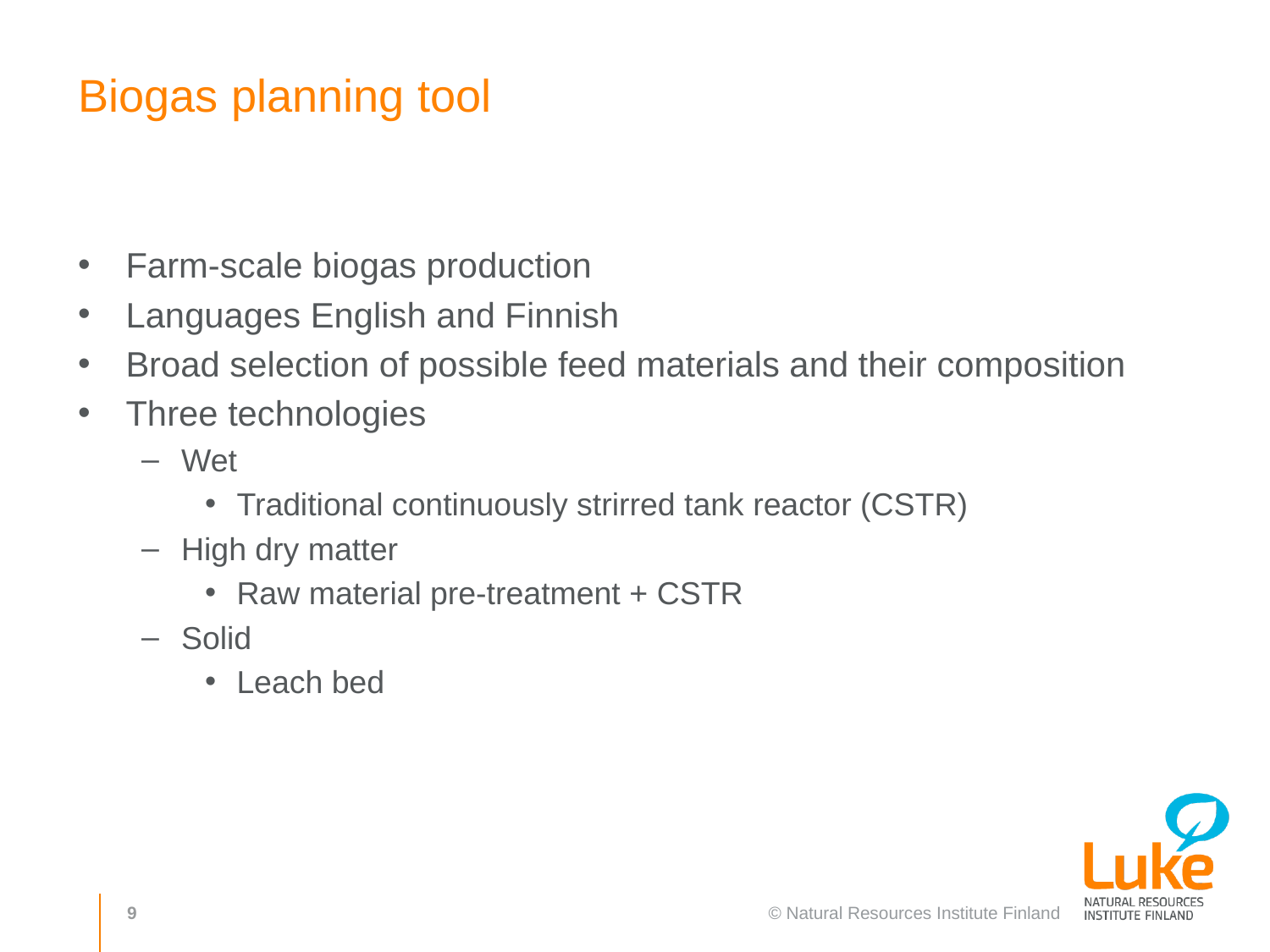

# Biogas planning tool
Farm-scale biogas production
Languages English and Finnish
Broad selection of possible feed materials and their composition
Three technologies
Wet
Traditional continuously strirred tank reactor (CSTR)
High dry matter
Raw material pre-treatment + CSTR
Solid
Leach bed
9